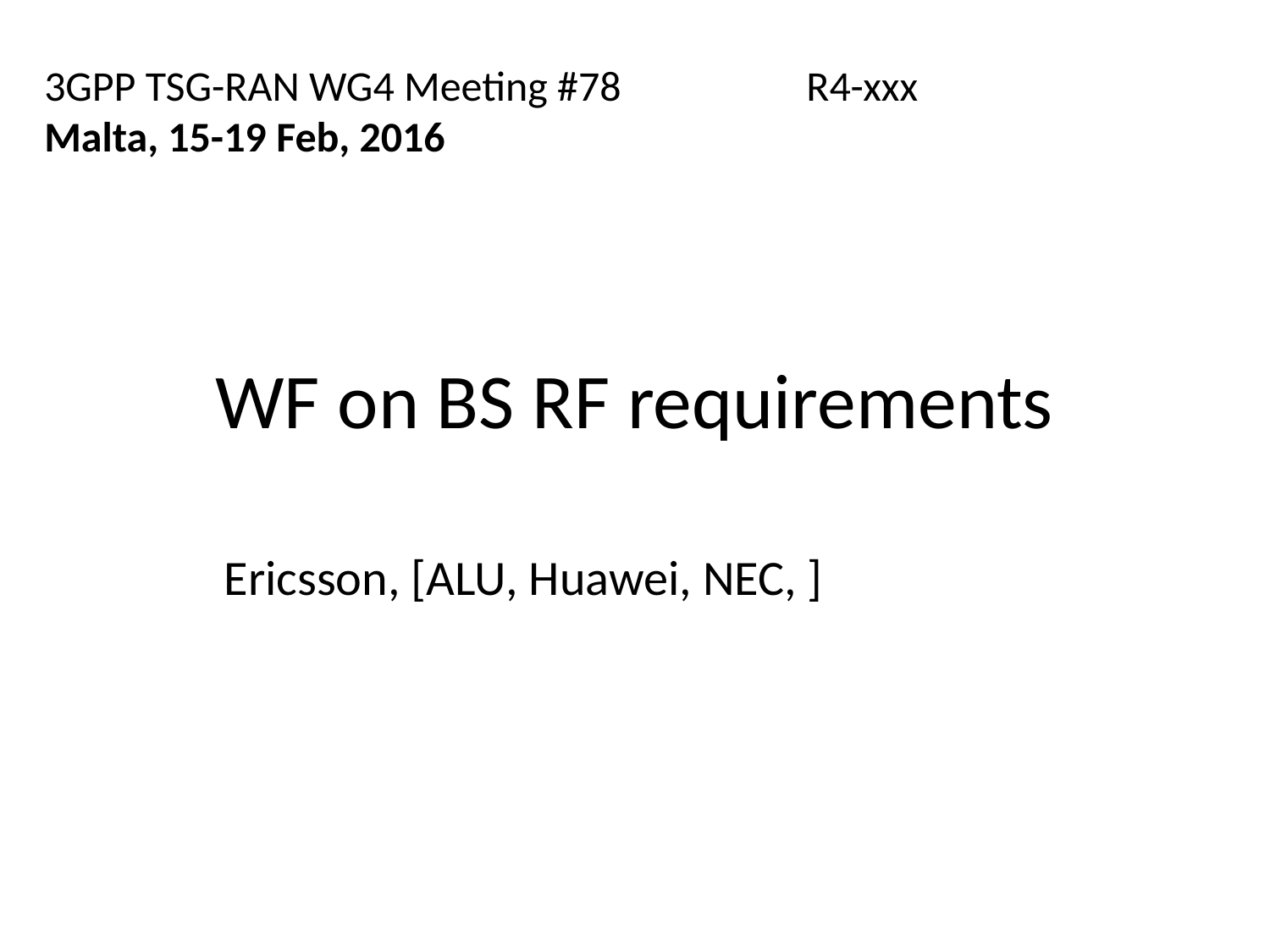

3GPP TSG-RAN WG4 Meeting #78		R4-xxx
Malta, 15-19 Feb, 2016
# WF on BS RF requirements
	Ericsson, [ALU, Huawei, NEC, ]